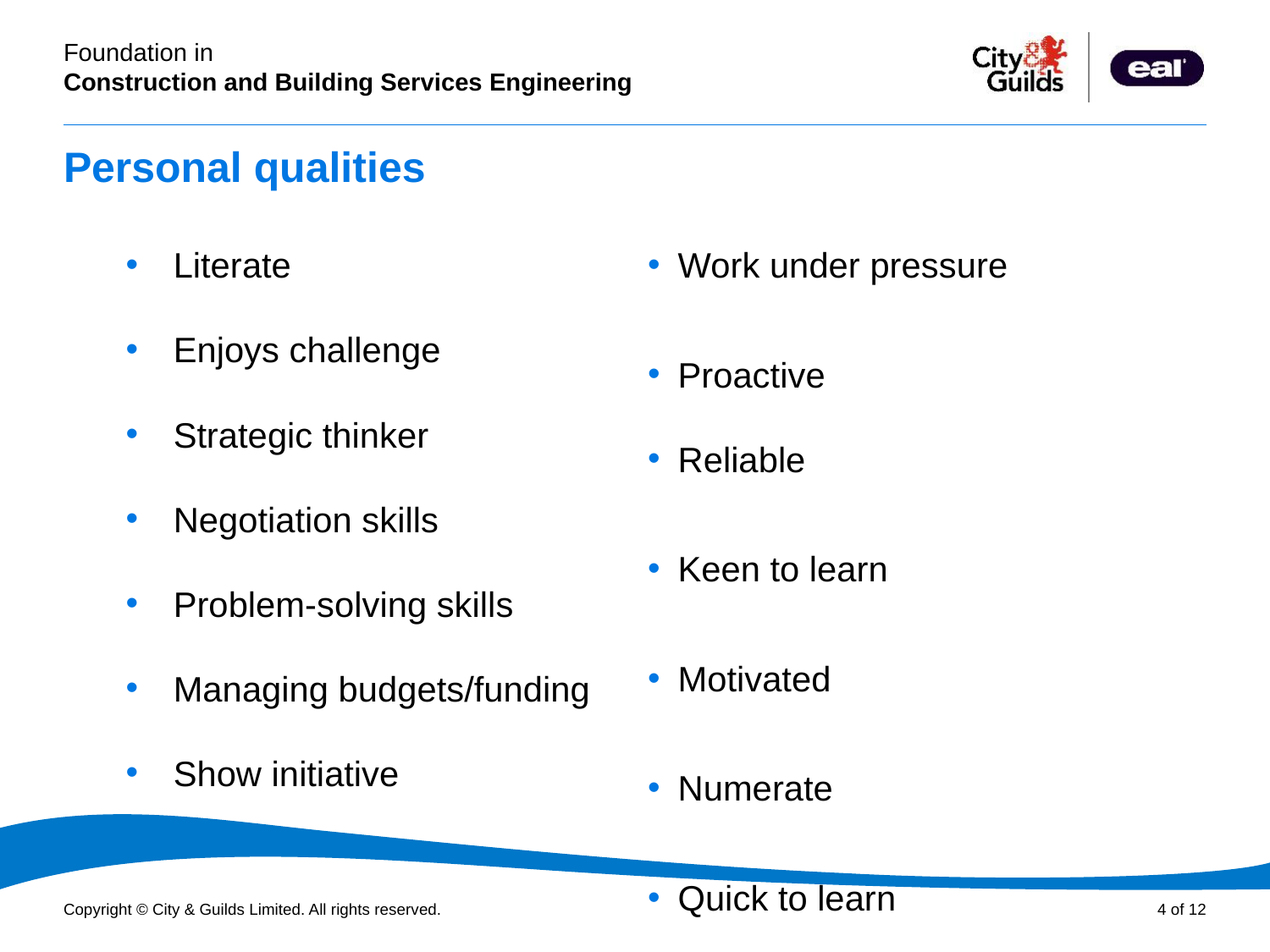

# Personal qualities

Literate

Enjoys challenge

Strategic thinker

Negotiation skills

Problem-solving skills

Managing budgets/funding

Show initiative
Work under pressure

Proactive

Reliable

Keen to learn

Motivated

Numerate

Quick to learn